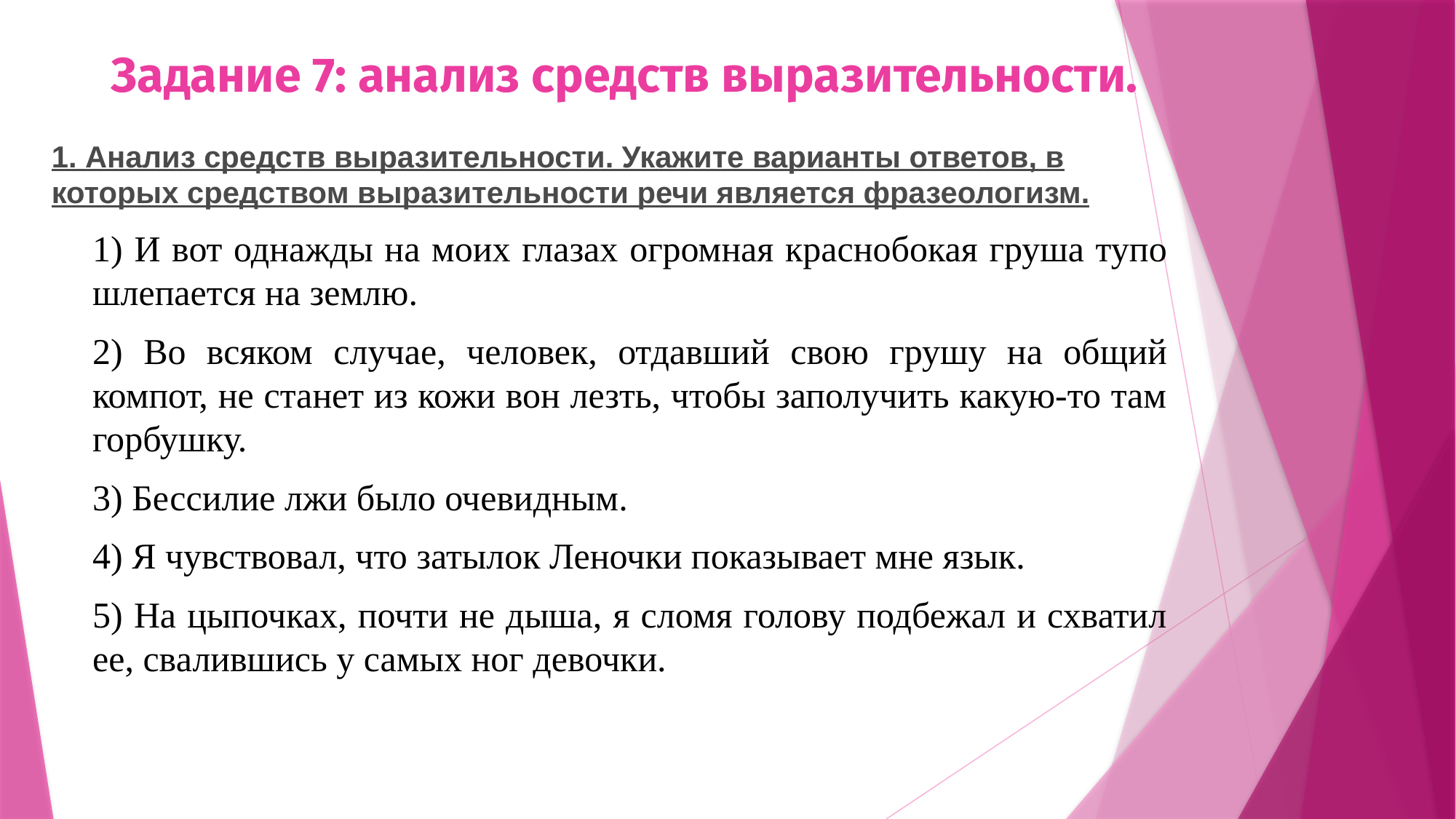

# Задание 7: анализ средств выразительности.
1. Анализ средств выразительности. Укажите варианты ответов, в которых средством выразительности речи является фразеологизм.
1) И вот однажды на моих глазах огромная краснобокая груша тупо шлепается на землю.
2) Во всяком случае, человек, отдавший свою грушу на общий компот, не станет из кожи вон лезть, чтобы заполучить какую-то там горбушку.
3) Бессилие лжи было очевидным.
4) Я чувствовал, что затылок Леночки показывает мне язык.
5) На цыпочках, почти не дыша, я сломя голову подбежал и схватил ее, свалившись у самых ног девочки.